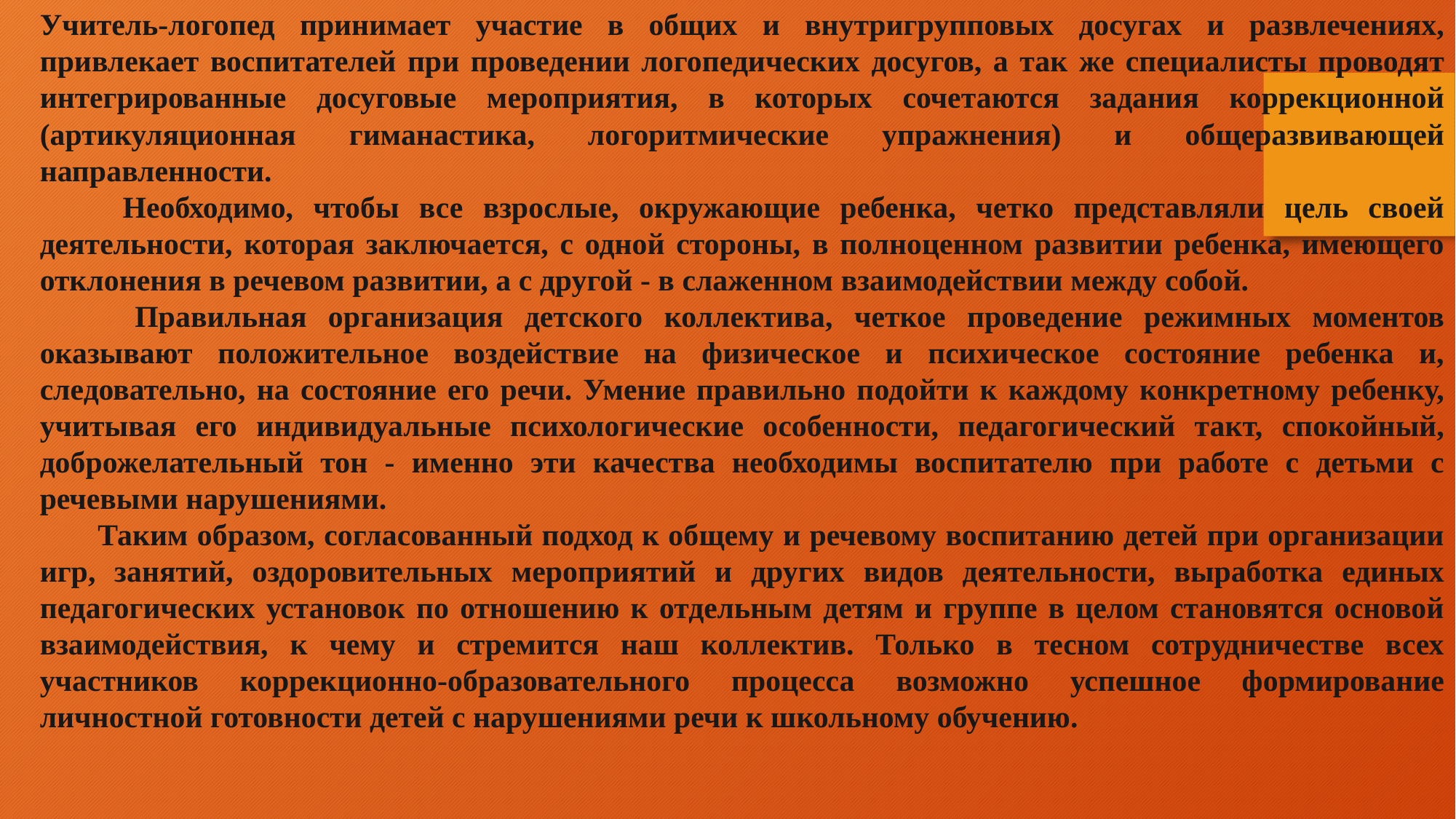

Учитель-логопед принимает участие в общих и внутригрупповых досугах и развлечениях, привлекает воспитателей при проведении логопедических досугов, а так же специалисты проводят интегрированные досуговые мероприятия, в которых сочетаются задания коррекционной (артикуляционная гиманастика, логоритмические упражнения) и общеразвивающей направленности.
      Необходимо, чтобы все взрослые, окружающие ребенка, четко представляли цель своей деятельности, которая заключается, с одной стороны, в полноценном развитии ребенка, имеющего отклонения в речевом развитии, а с другой - в слаженном взаимодействии между собой.
       Правильная организация детского коллектива, четкое проведение режимных моментов оказывают положительное воздействие на физическое и психическое состояние ребенка и, следовательно, на состояние его речи. Умение правильно подойти к каждому конкретному ребенку, учитывая его индивидуальные психологические особенности, педагогический такт, спокойный, доброжелательный тон - именно эти качества необходимы воспитателю при работе с детьми с речевыми нарушениями.
       Таким образом, согласованный подход к общему и речевому воспитанию детей при организации игр, занятий, оздоровительных мероприятий и других видов деятельности, выработка единых педагогических установок по отношению к отдельным детям и группе в целом становятся основой взаимодействия, к чему и стремится наш коллектив. Только в тесном сотрудничестве всех участников коррекционно-образовательного процесса возможно успешное формирование личностной готовности детей с нарушениями речи к школьному обучению.